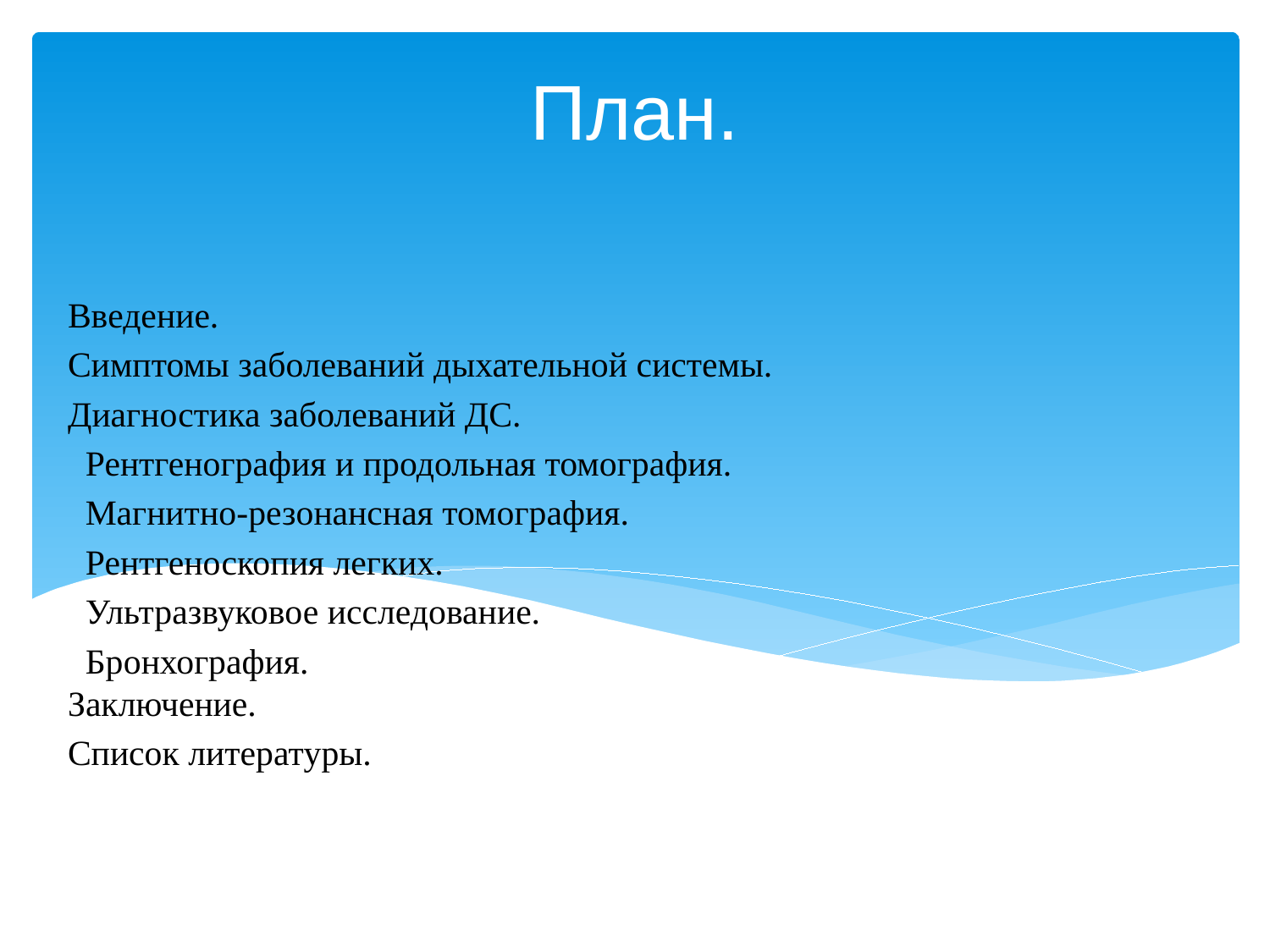

# План.
Введение.
Симптомы заболеваний дыхательной системы.
Диагностика заболеваний ДС.
  Рентгенография и продольная томография.
  Магнитно-резонансная томография.
  Рентгеноскопия легких.
  Ультразвуковое исследование.
  Бронхография.
Заключение.
Список литературы.